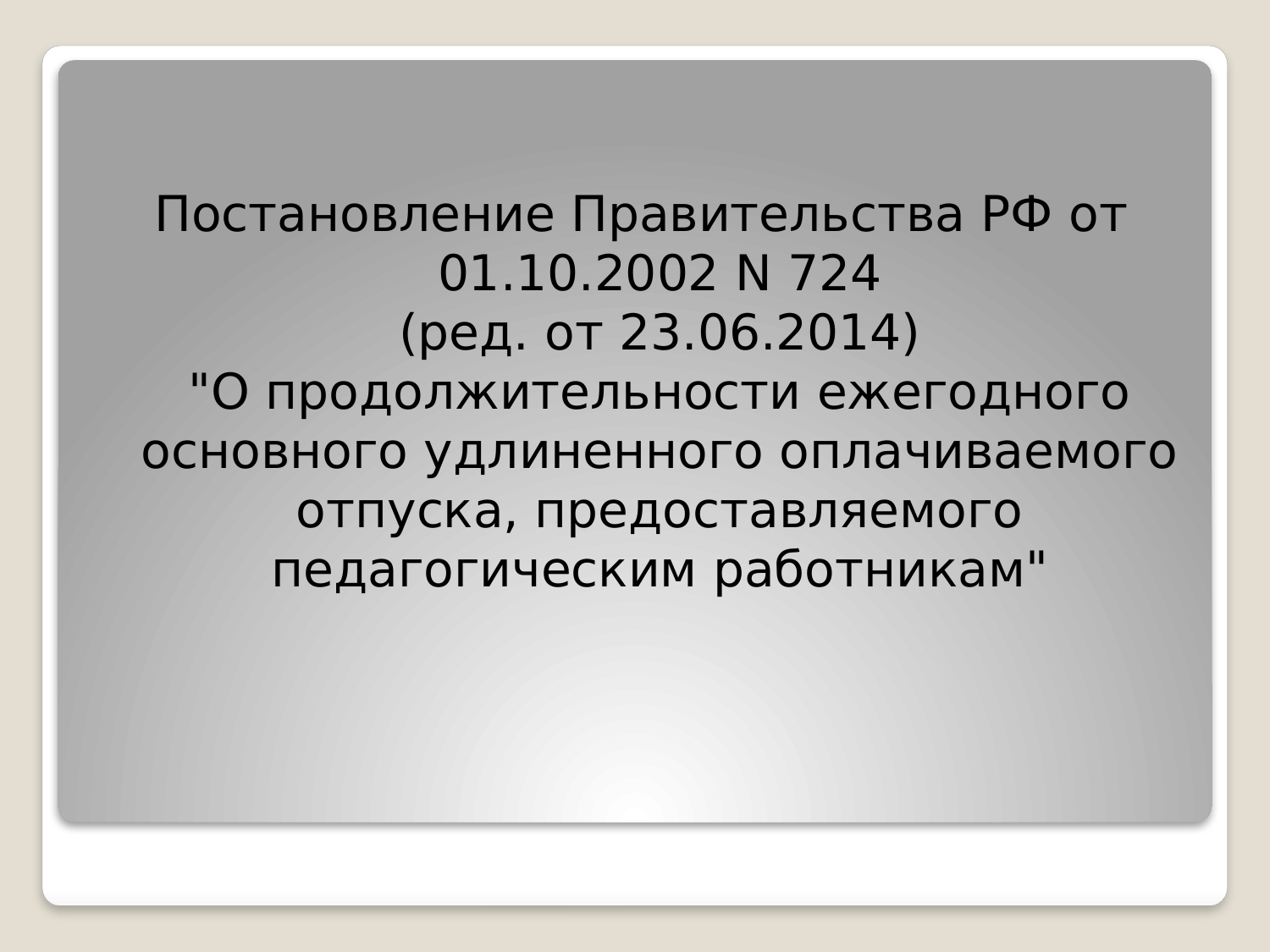

Постановление Правительства РФ от 01.10.2002 N 724
(ред. от 23.06.2014)
"О продолжительности ежегодного основного удлиненного оплачиваемого отпуска, предоставляемого педагогическим работникам"